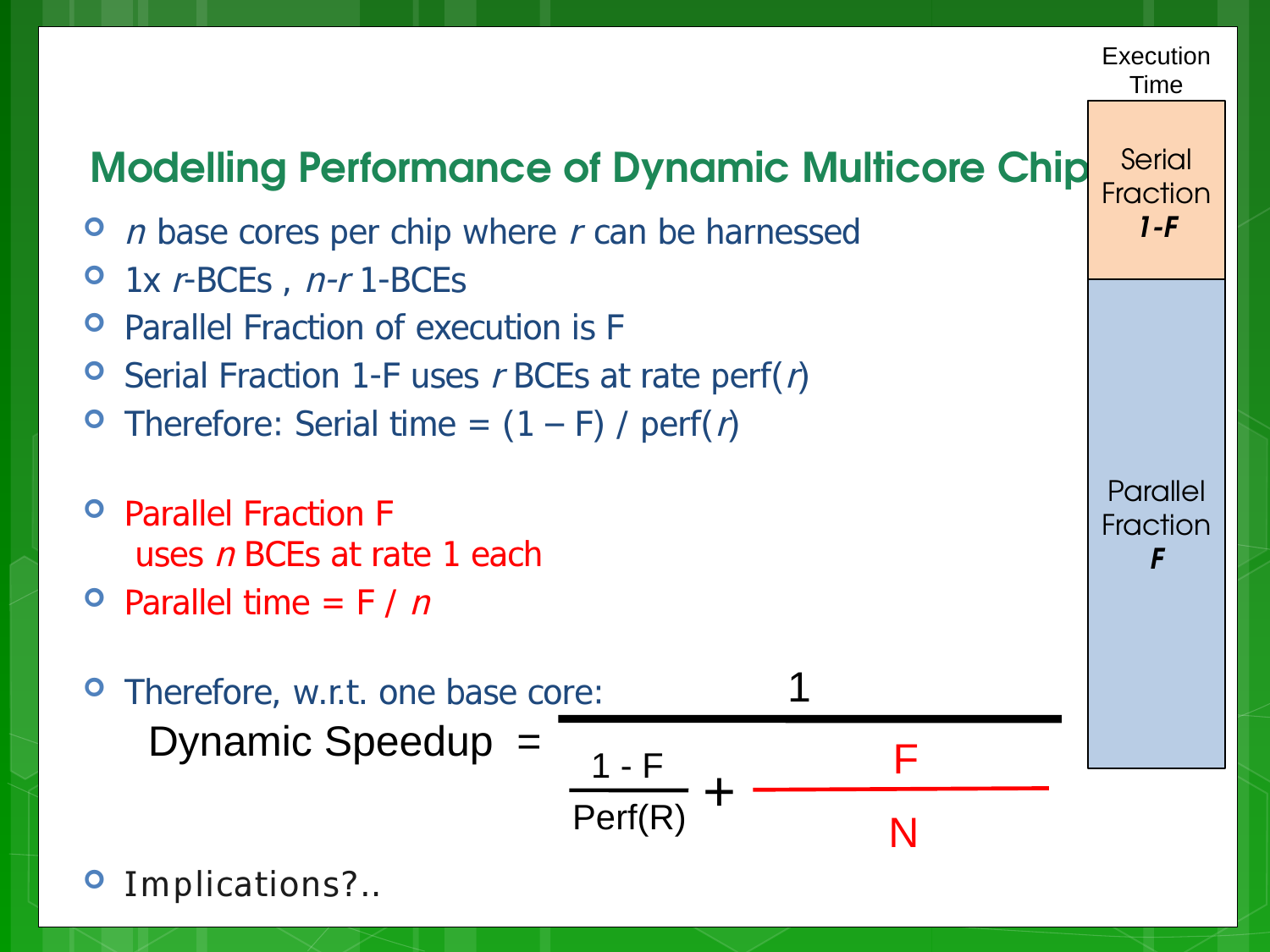

Execution Time
# Modelling Performance of Dynamic Multicore Chips
Serial Fraction
1-F
n base cores per chip where r can be harnessed
1x r-BCEs , n-r 1-BCEs
Parallel Fraction of execution is F
Serial Fraction 1-F uses r BCEs at rate perf(r)
Therefore: Serial time = (1 – F) / perf(r)

Parallel Fraction F
 uses n BCEs at rate 1 each
Parallel time = F / n

Therefore, w.r.t. one base core:

Implications?..
Parallel
Fraction F
1
Dynamic Speedup  =

F
1 - F
+
Perf(R)

N